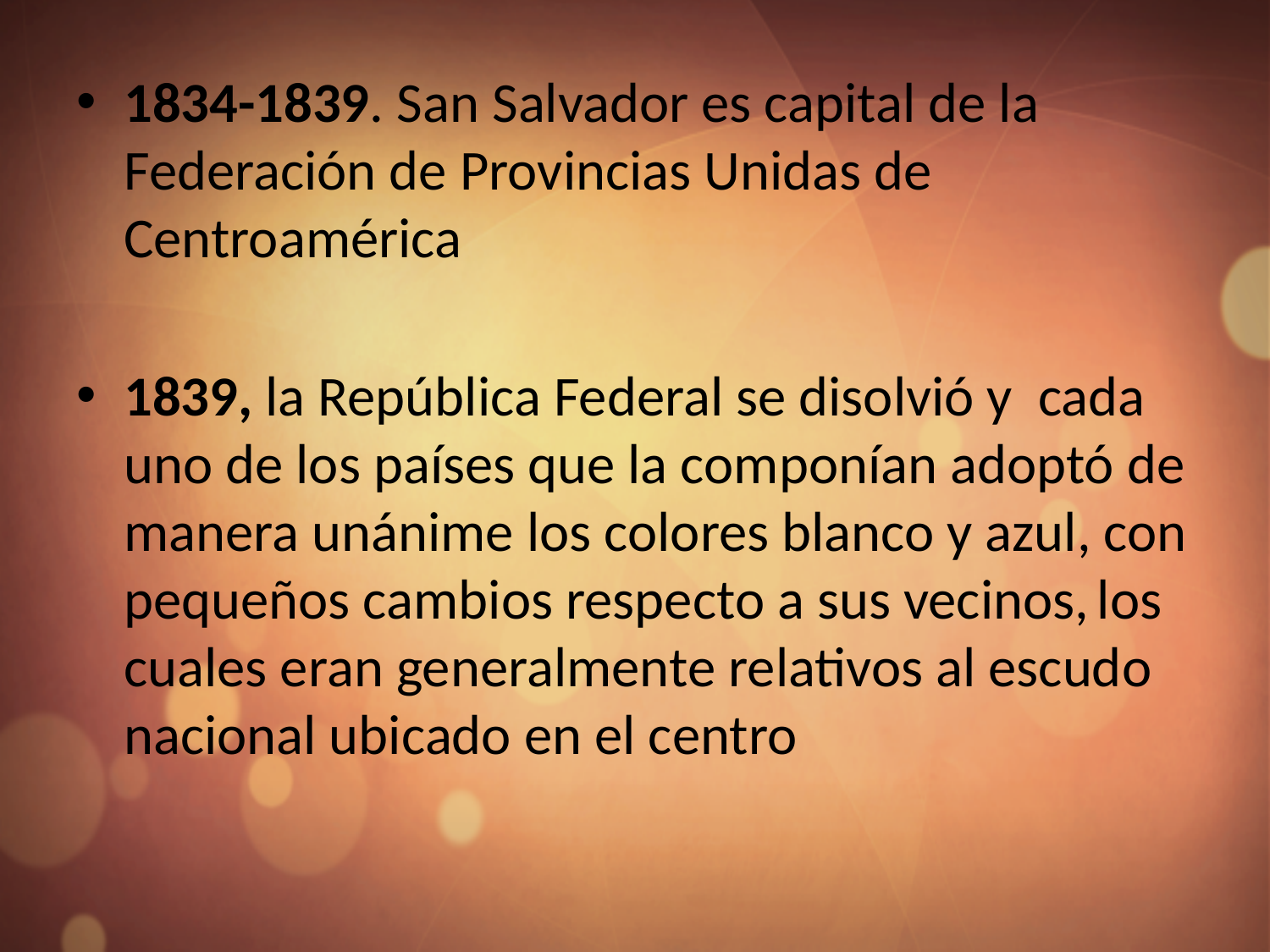

1834-1839. San Salvador es capital de la Federación de Provincias Unidas de Centroamérica

1839, la República Federal se disolvió y  cada uno de los países que la componían adoptó de manera unánime los colores blanco y azul, con pequeños cambios respecto a sus vecinos, los cuales eran generalmente relativos al escudo nacional ubicado en el centro